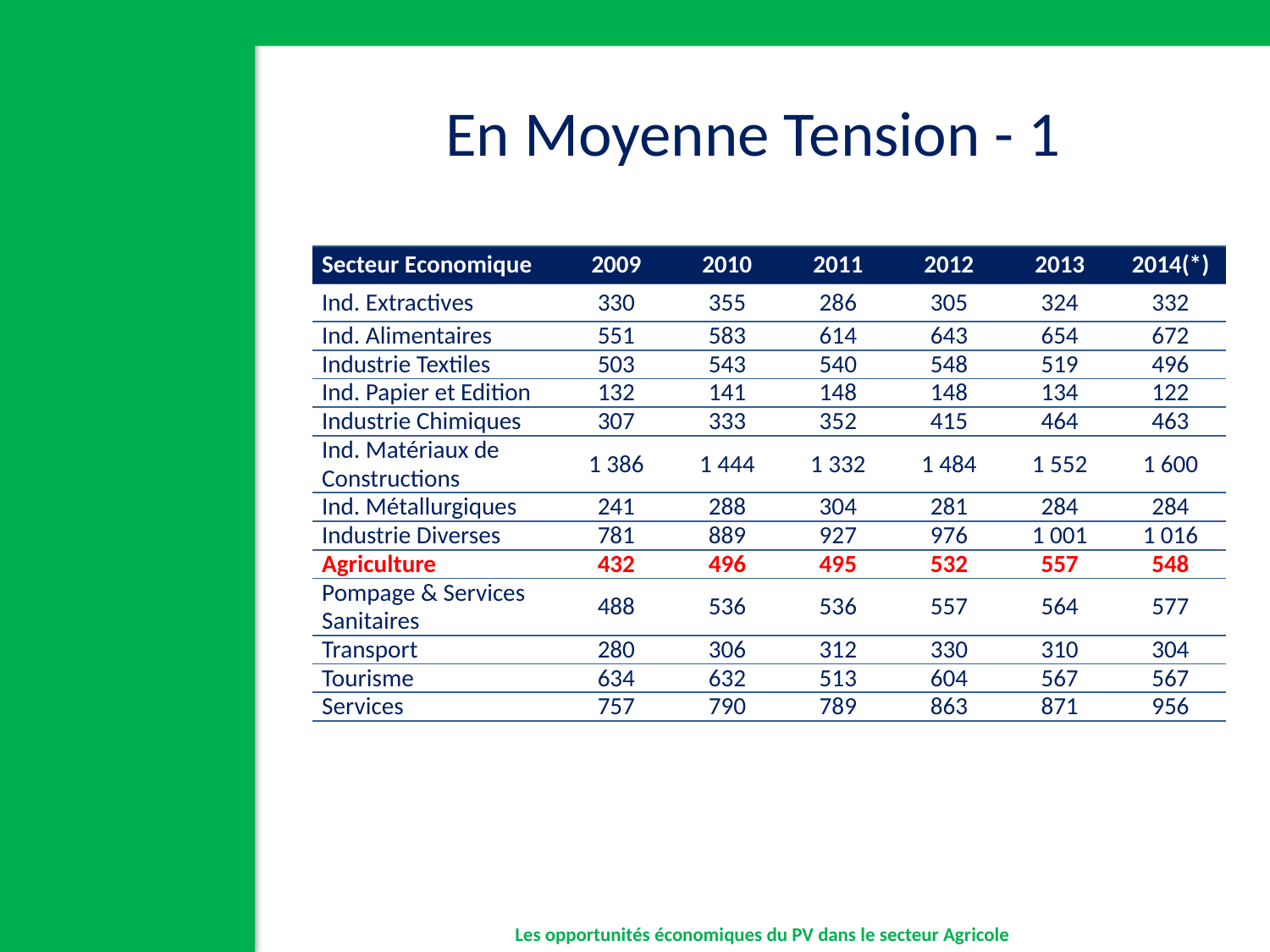

En Moyenne Tension - 1
| Secteur Economique | 2009 | 2010 | 2011 | 2012 | 2013 | 2014(\*) |
| --- | --- | --- | --- | --- | --- | --- |
| Ind. Extractives | 330 | 355 | 286 | 305 | 324 | 332 |
| Ind. Alimentaires | 551 | 583 | 614 | 643 | 654 | 672 |
| Industrie Textiles | 503 | 543 | 540 | 548 | 519 | 496 |
| Ind. Papier et Edition | 132 | 141 | 148 | 148 | 134 | 122 |
| Industrie Chimiques | 307 | 333 | 352 | 415 | 464 | 463 |
| Ind. Matériaux de Constructions | 1 386 | 1 444 | 1 332 | 1 484 | 1 552 | 1 600 |
| Ind. Métallurgiques | 241 | 288 | 304 | 281 | 284 | 284 |
| Industrie Diverses | 781 | 889 | 927 | 976 | 1 001 | 1 016 |
| Agriculture | 432 | 496 | 495 | 532 | 557 | 548 |
| Pompage & Services Sanitaires | 488 | 536 | 536 | 557 | 564 | 577 |
| Transport | 280 | 306 | 312 | 330 | 310 | 304 |
| Tourisme | 634 | 632 | 513 | 604 | 567 | 567 |
| Services | 757 | 790 | 789 | 863 | 871 | 956 |